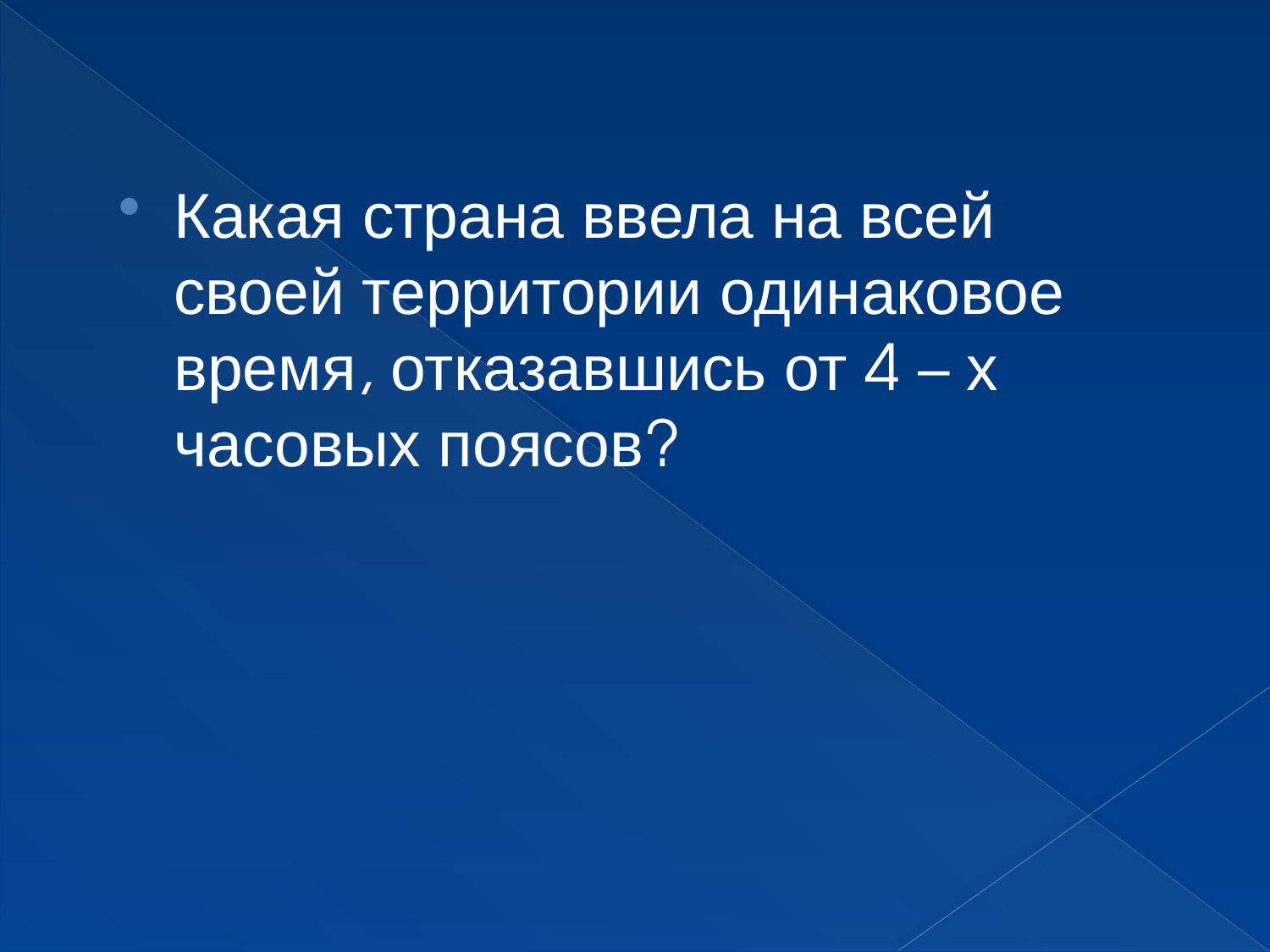

Какая страна ввела на всей своей территории одинаковое время, отказавшись от 4 – х часовых поясов?